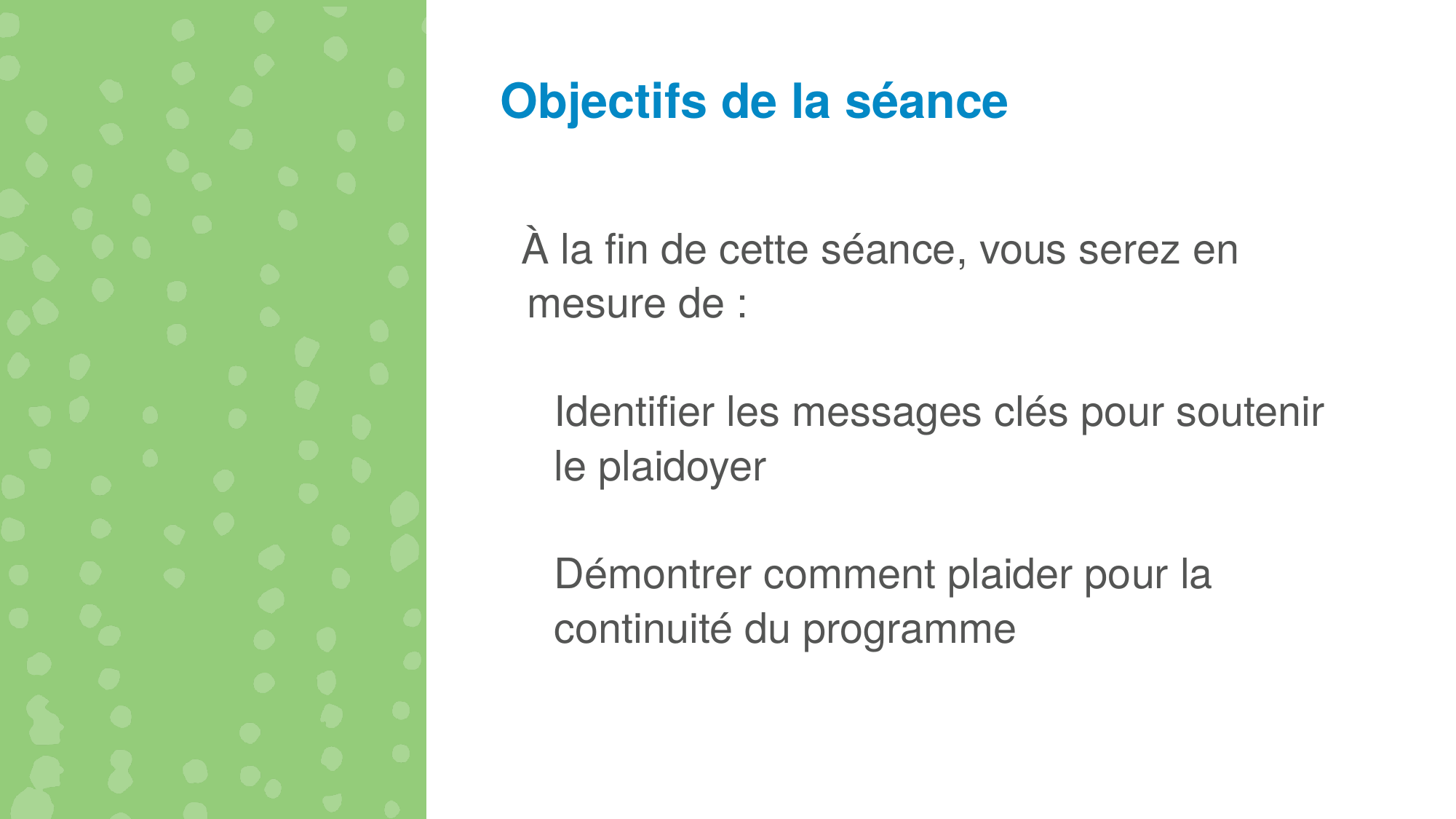

Objectifs de la séance
À la fin de cette séance, vous serez en mesure de :

Identifier les messages clés pour soutenir le plaidoyer

Démontrer comment plaider pour la continuité du programme